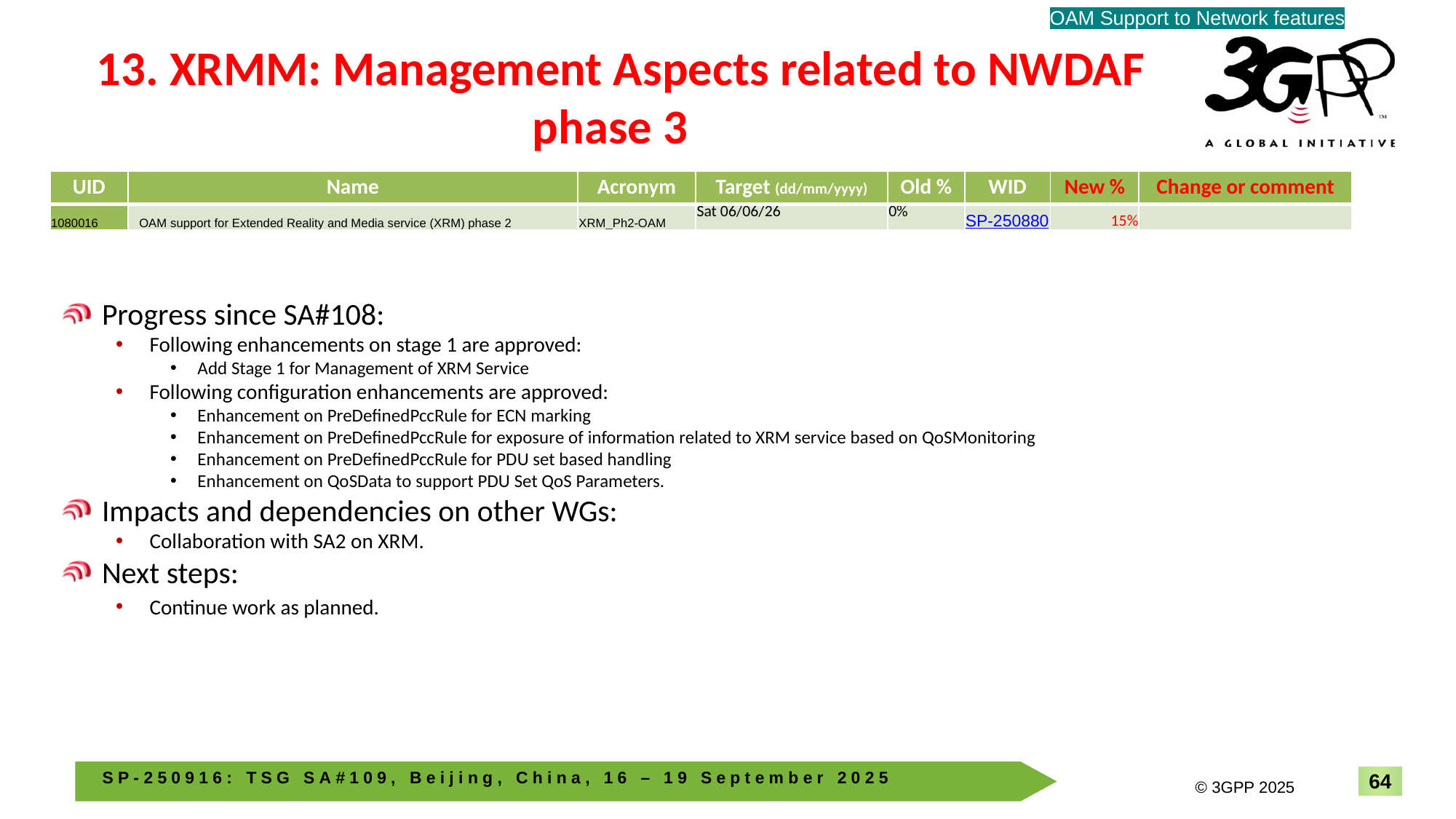

OAM Support to Network features
# 13. XRMM: Management Aspects related to NWDAF phase 3
| UID | Name | Acronym | Target (dd/mm/yyyy) | Old % | WID | New % | Change or comment |
| --- | --- | --- | --- | --- | --- | --- | --- |
| 1080016 | OAM support for Extended Reality and Media service (XRM) phase 2 | XRM\_Ph2-OAM | Sat 06/06/26 | 0% | SP-250880 | 15% |  |
Progress since SA#108:
Following enhancements on stage 1 are approved:
Add Stage 1 for Management of XRM Service
Following configuration enhancements are approved:
Enhancement on PreDefinedPccRule for ECN marking
Enhancement on PreDefinedPccRule for exposure of information related to XRM service based on QoSMonitoring
Enhancement on PreDefinedPccRule for PDU set based handling
Enhancement on QoSData to support PDU Set QoS Parameters.
Impacts and dependencies on other WGs:
Collaboration with SA2 on XRM.
Next steps:
Continue work as planned.